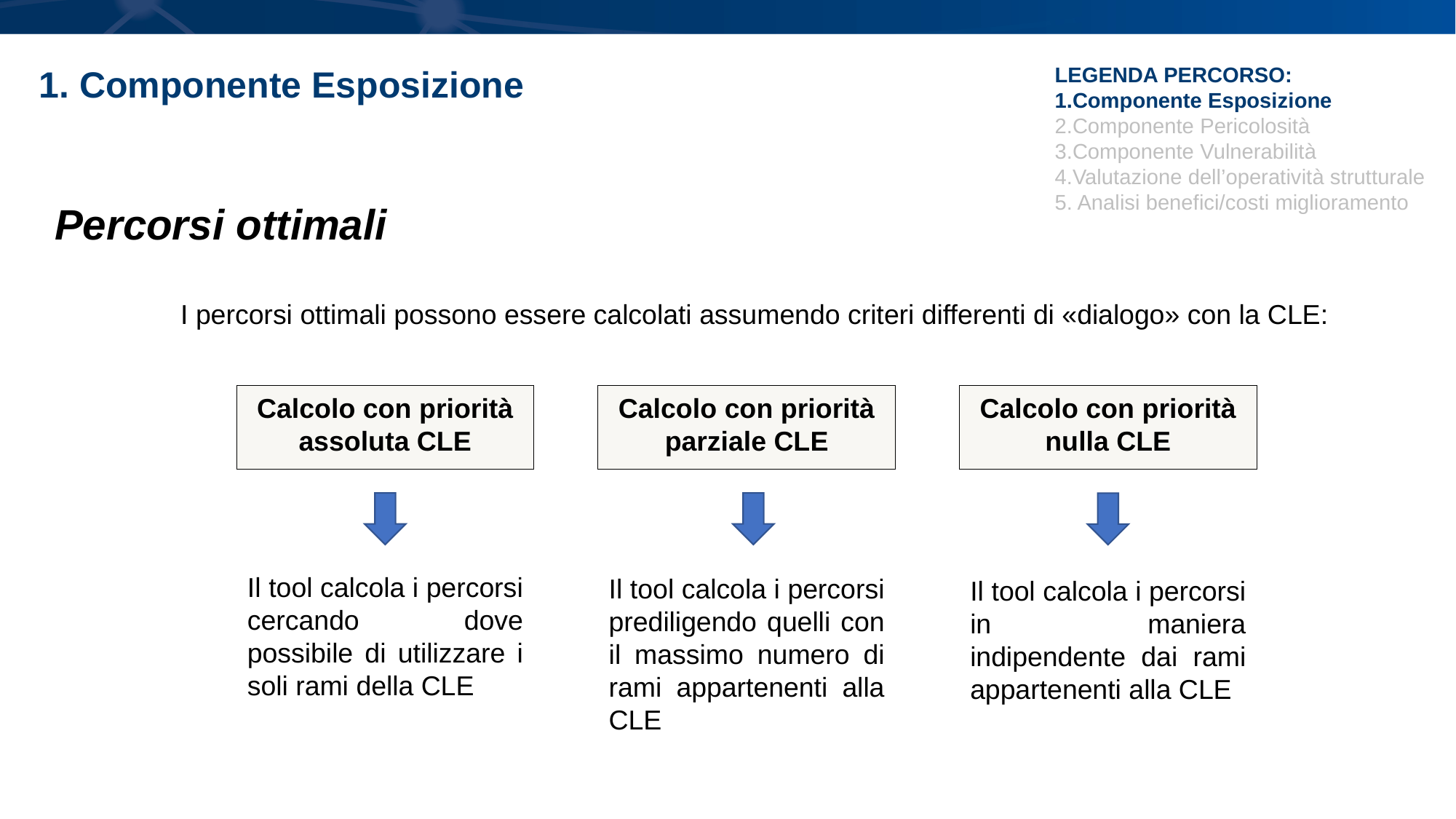

1. Componente Esposizione
LEGENDA PERCORSO:
1.Componente Esposizione
2.Componente Pericolosità
3.Componente Vulnerabilità
4.Valutazione dell’operatività strutturale
5. Analisi benefici/costi miglioramento

Percorsi ottimali
I percorsi ottimali possono essere calcolati assumendo criteri differenti di «dialogo» con la CLE:
Calcolo con priorità parziale CLE
Calcolo con priorità nulla CLE
Calcolo con priorità assoluta CLE

Il tool calcola i percorsi cercando dove possibile di utilizzare i soli rami della CLE
Il tool calcola i percorsi prediligendo quelli con il massimo numero di rami appartenenti alla CLE
Il tool calcola i percorsi in maniera indipendente dai rami appartenenti alla CLE